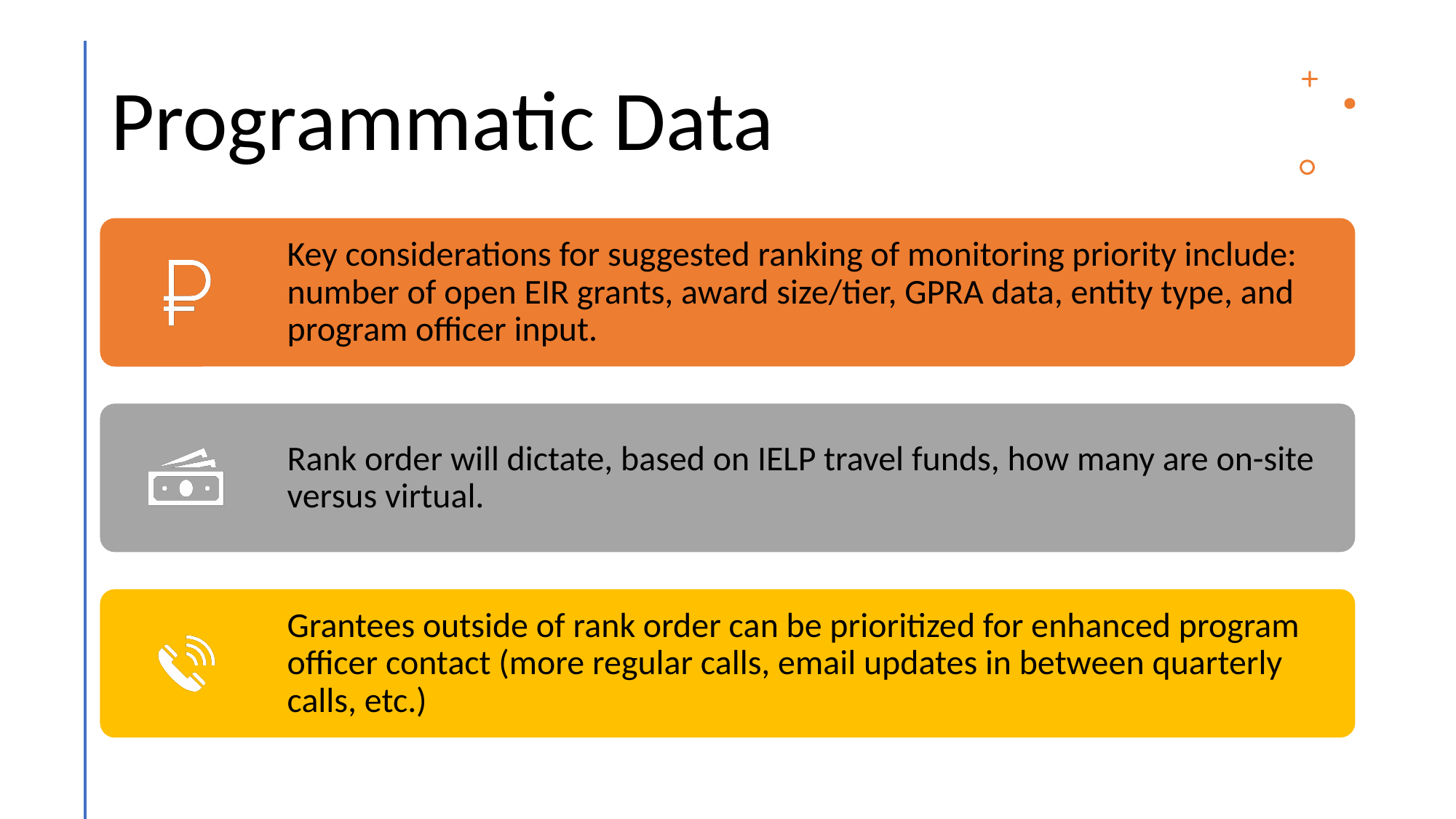

# Programmatic Data

Key considerations for suggested ranking of monitoring priority include: number of open EIR grants, award size/tier, GPRA data, entity type, and program officer input.
Rank order will dictate, based on IELP travel funds, how many are on-site versus virtual.
Grantees outside of rank order can be prioritized for enhanced program officer contact (more regular calls, email updates in between quarterly calls, etc.)